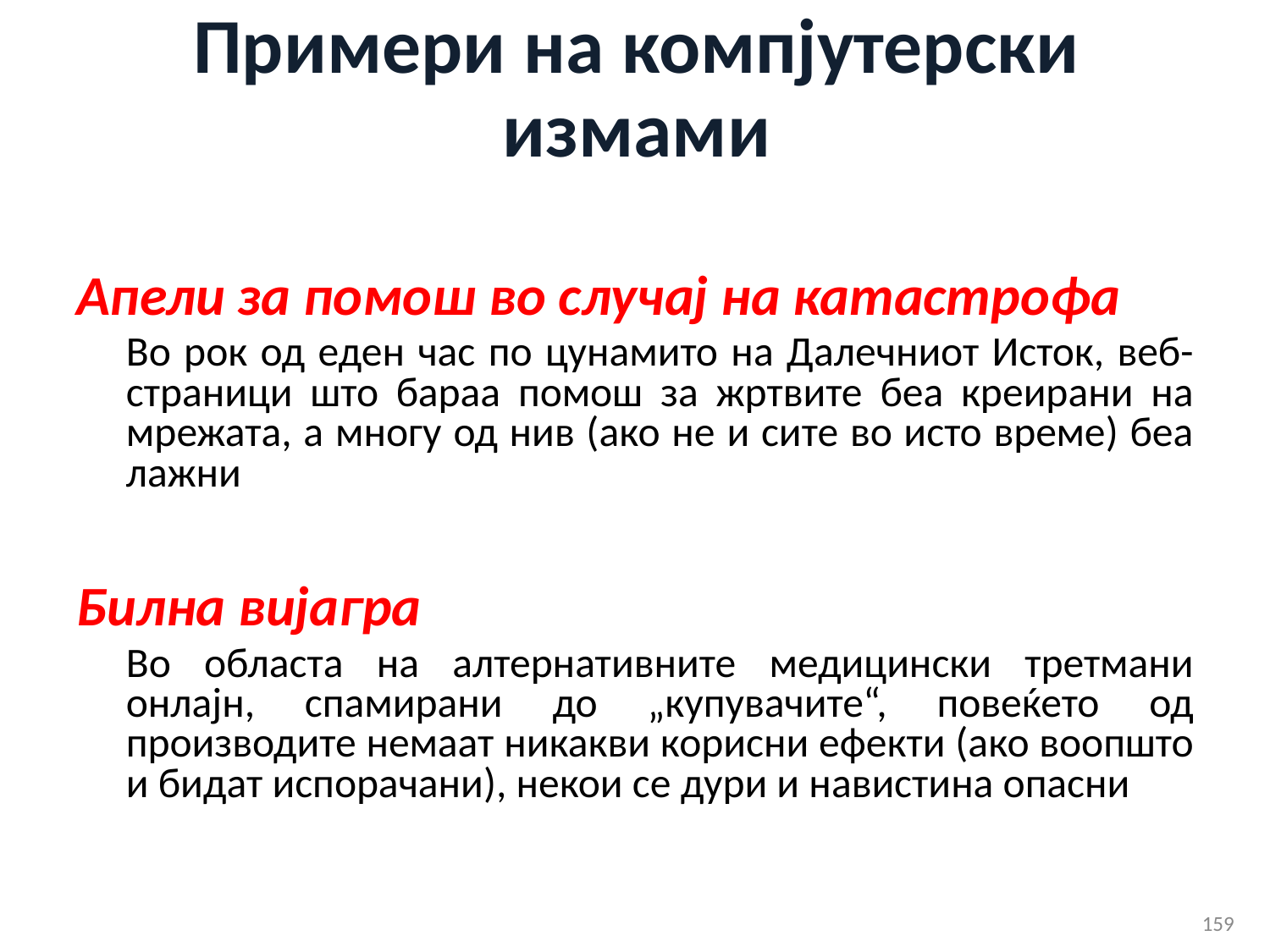

# Примери на компјутерски измами

Апели за помош во случај на катастрофа
Во рок од еден час по цунамито на Далечниот Исток, веб-страници што бараа помош за жртвите беа креирани на мрежата, а многу од нив (ако не и сите во исто време) беа лажни

Билна вијагра
Во областа на алтернативните медицински третмани онлајн, спамирани до „купувачите“, повеќето од производите немаат никакви корисни ефекти (ако воопшто и бидат испорачани), некои се дури и навистина опасни
159